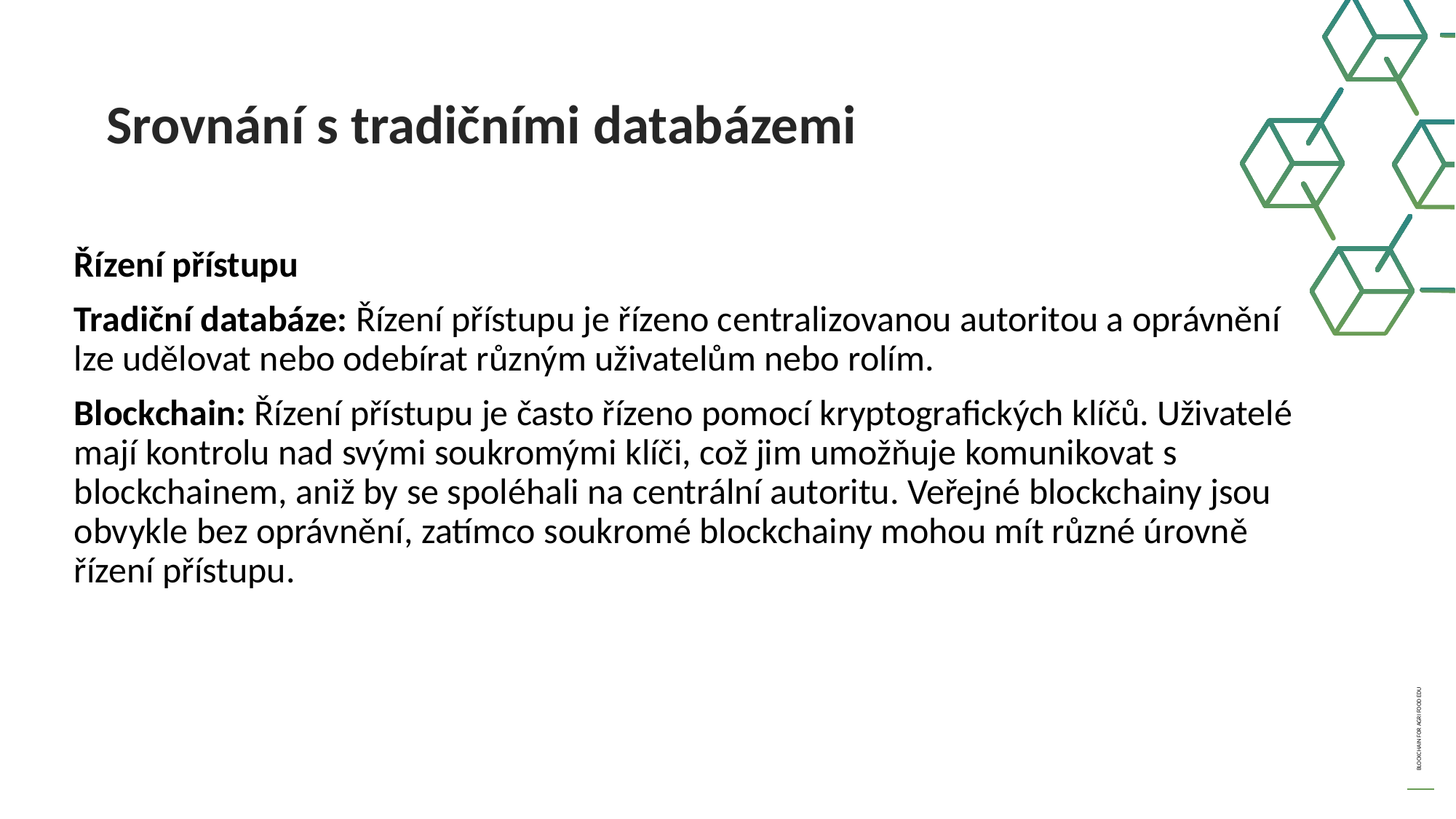

Srovnání s tradičními databázemi
Řízení přístupu
Tradiční databáze: Řízení přístupu je řízeno centralizovanou autoritou a oprávnění lze udělovat nebo odebírat různým uživatelům nebo rolím.
Blockchain: Řízení přístupu je často řízeno pomocí kryptografických klíčů. Uživatelé mají kontrolu nad svými soukromými klíči, což jim umožňuje komunikovat s blockchainem, aniž by se spoléhali na centrální autoritu. Veřejné blockchainy jsou obvykle bez oprávnění, zatímco soukromé blockchainy mohou mít různé úrovně řízení přístupu.